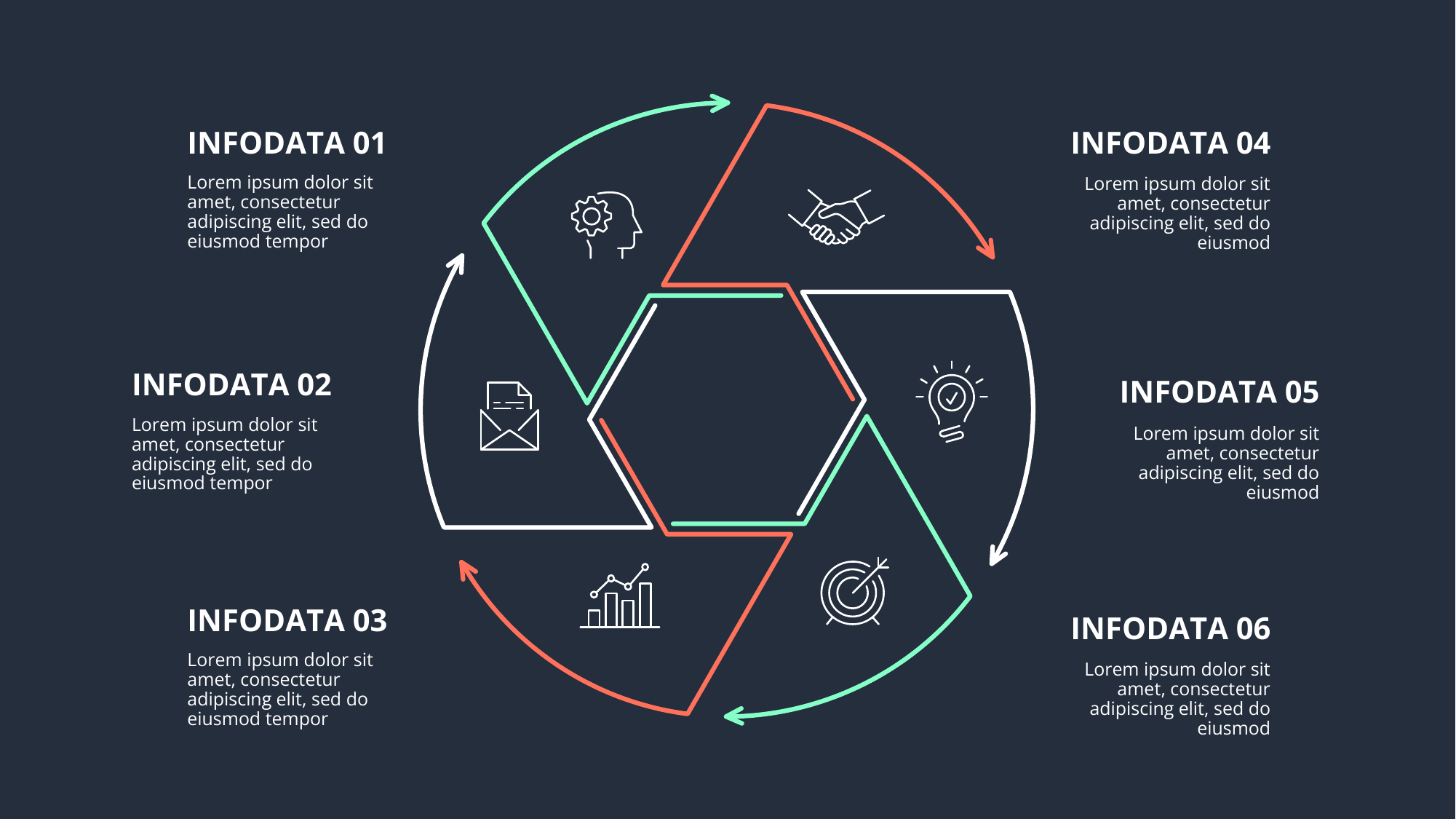

INFODATA 01
INFODATA 04
Lorem ipsum dolor sit amet, consectetur adipiscing elit, sed do eiusmod tempor
Lorem ipsum dolor sit amet, consectetur adipiscing elit, sed do eiusmod

INFODATA 02
INFODATA 05

Lorem ipsum dolor sit amet, consectetur adipiscing elit, sed do eiusmod tempor

Lorem ipsum dolor sit amet, consectetur adipiscing elit, sed do eiusmod

INFODATA 03
INFODATA 06
Lorem ipsum dolor sit amet, consectetur adipiscing elit, sed do eiusmod tempor
Lorem ipsum dolor sit amet, consectetur adipiscing elit, sed do eiusmod